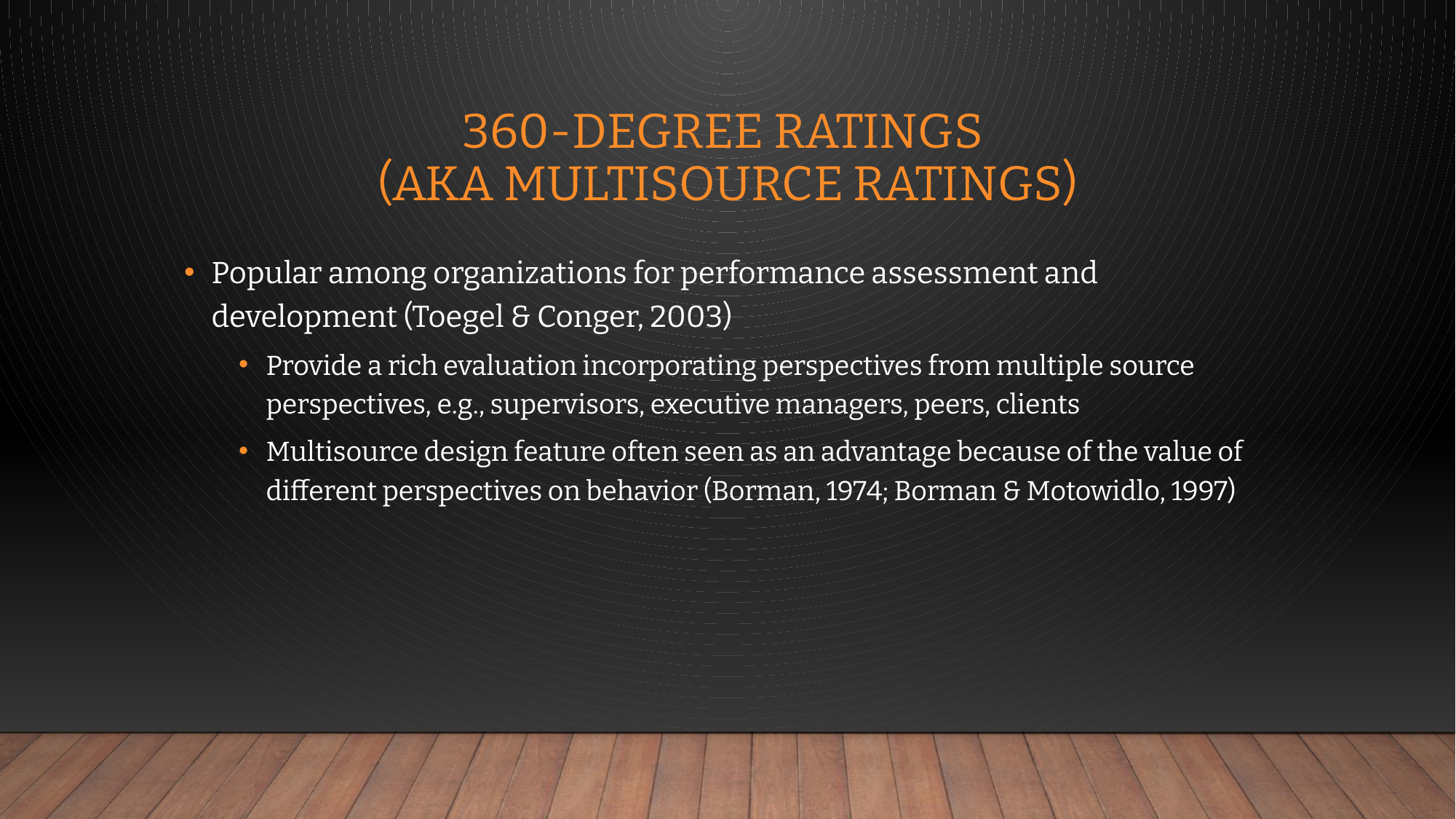

# 360-degree Ratings (AKA Multisource Ratings)
Popular among organizations for performance assessment and development (Toegel & Conger, 2003)
Provide a rich evaluation incorporating perspectives from multiple source perspectives, e.g., supervisors, executive managers, peers, clients
Multisource design feature often seen as an advantage because of the value of different perspectives on behavior (Borman, 1974; Borman & Motowidlo, 1997)